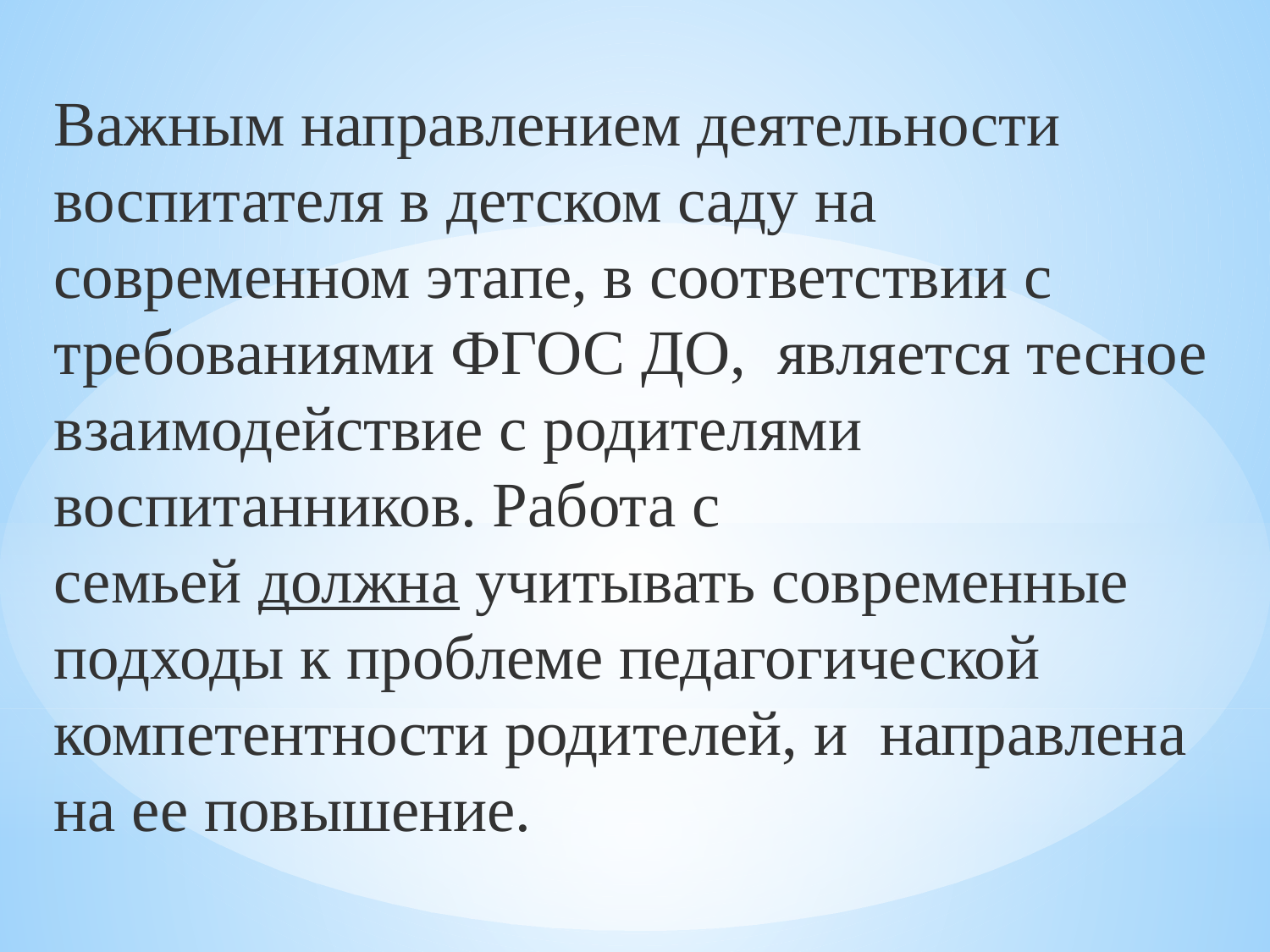

Важным направлением деятельности воспитателя в детском саду на современном этапе, в соответствии с требованиями ФГОС ДО,  является тесное взаимодействие с родителями воспитанников. Работа с семьей должна учитывать современные подходы к проблеме педагогической компетентности родителей, и  направлена на ее повышение.
#